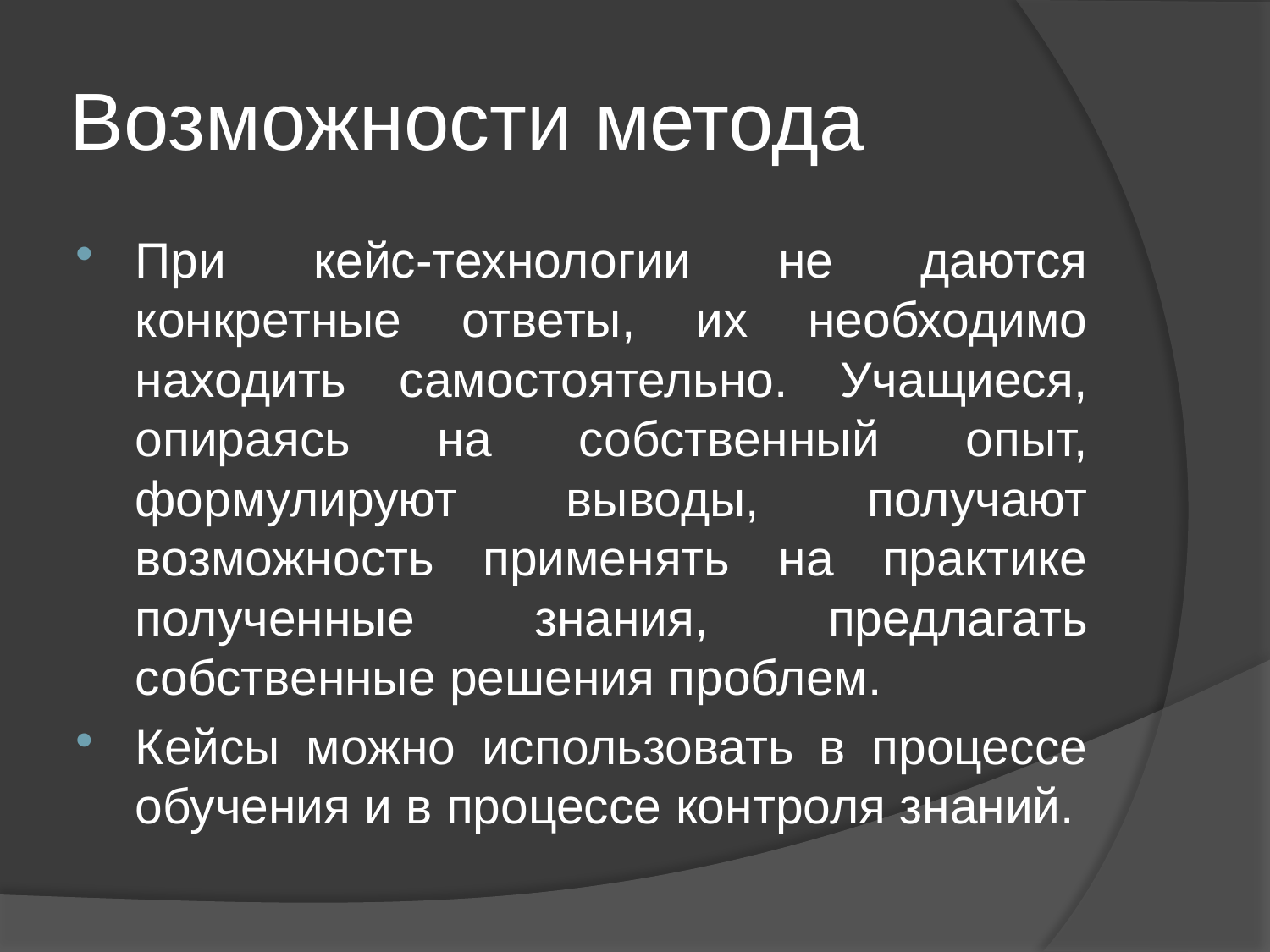

# Возможности метода
При кейс-технологии не даются конкретные ответы, их необходимо находить самостоятельно. Учащиеся, опираясь на собственный опыт, формулируют выводы, получают возможность применять на практике полученные знания, предлагать собственные решения проблем.
Кейсы можно использовать в процессе обучения и в процессе контроля знаний.